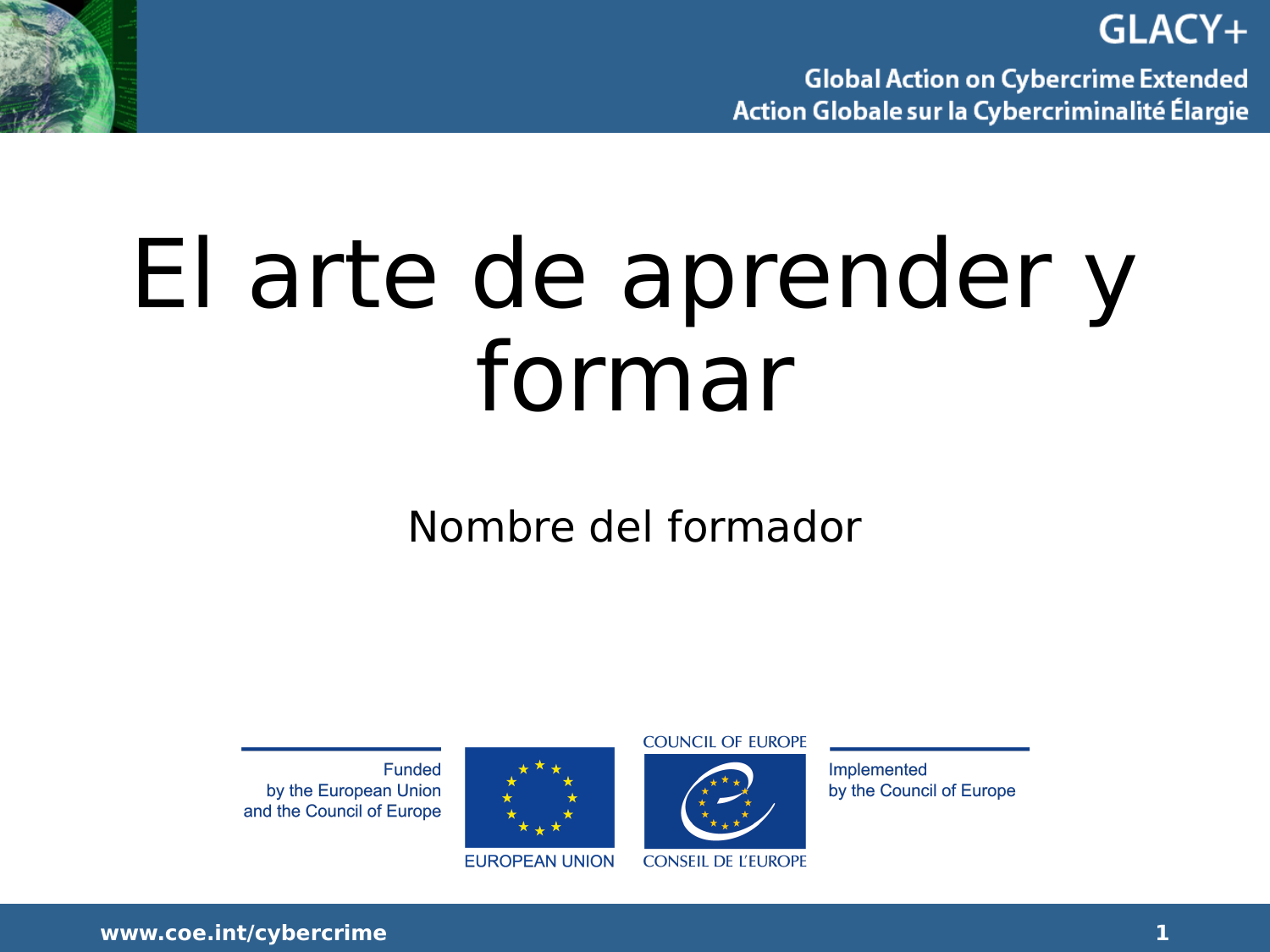

# El arte de aprender y formar
Nombre del formador
www.coe.int/cybercrime
1